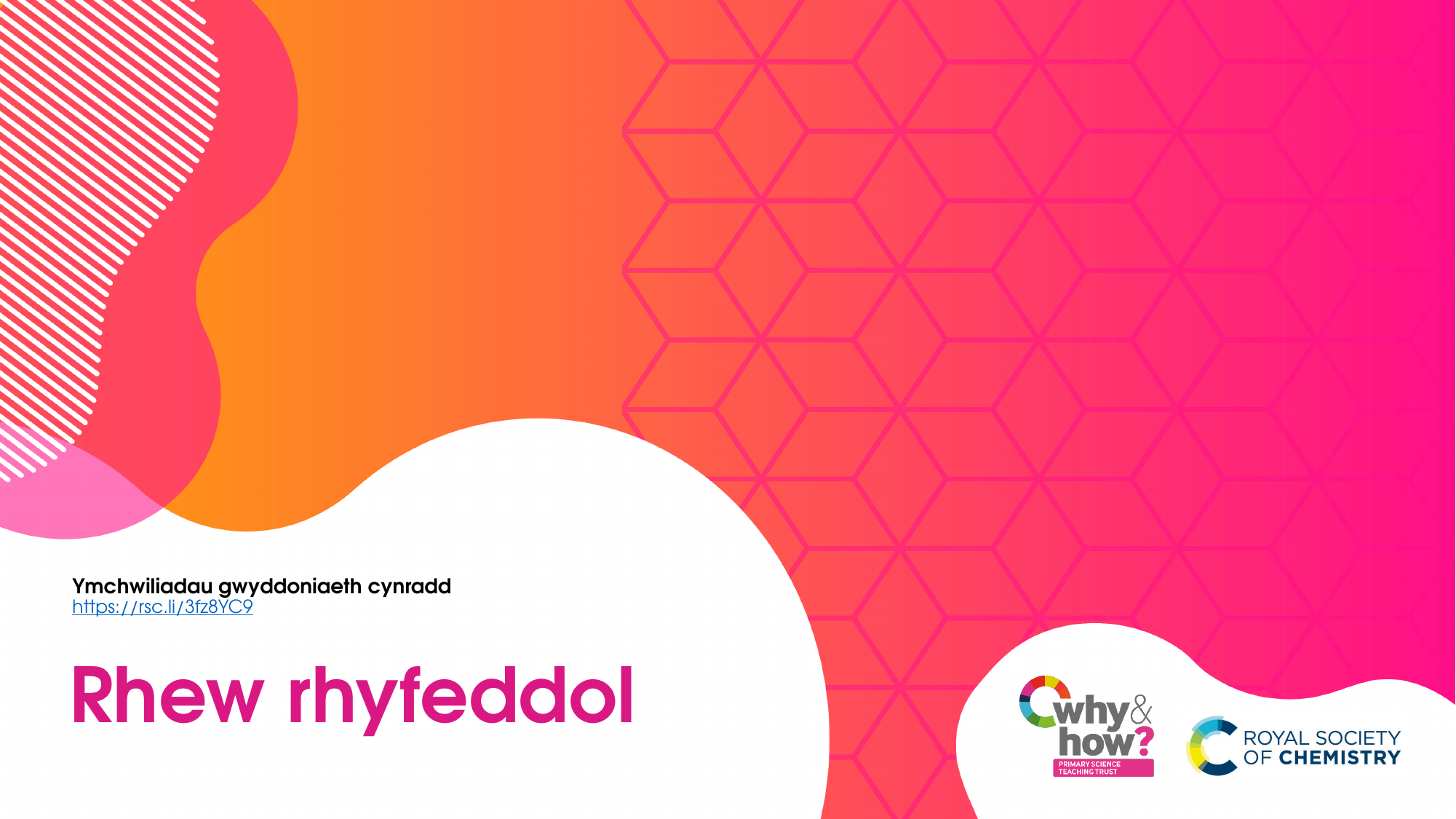

# Ymchwiliadau gwyddoniaeth cynradd https://rsc.li/3fz8YC9
Rhew rhyfeddol